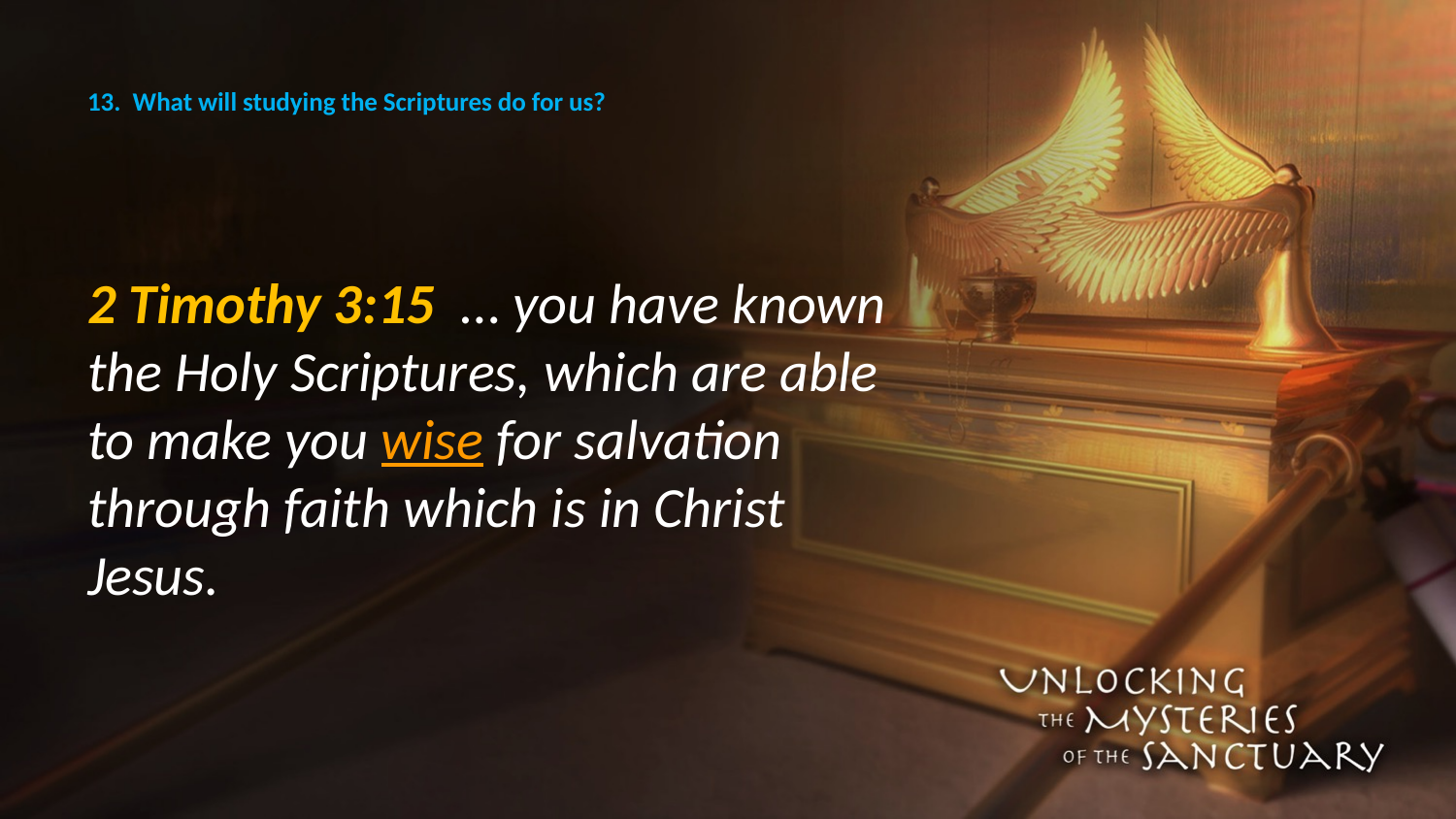

# 13.  What will studying the Scriptures do for us?

2 Timothy 3:15  … you have known the Holy Scriptures, which are able to make you wise for salvation through faith which is in Christ Jesus.